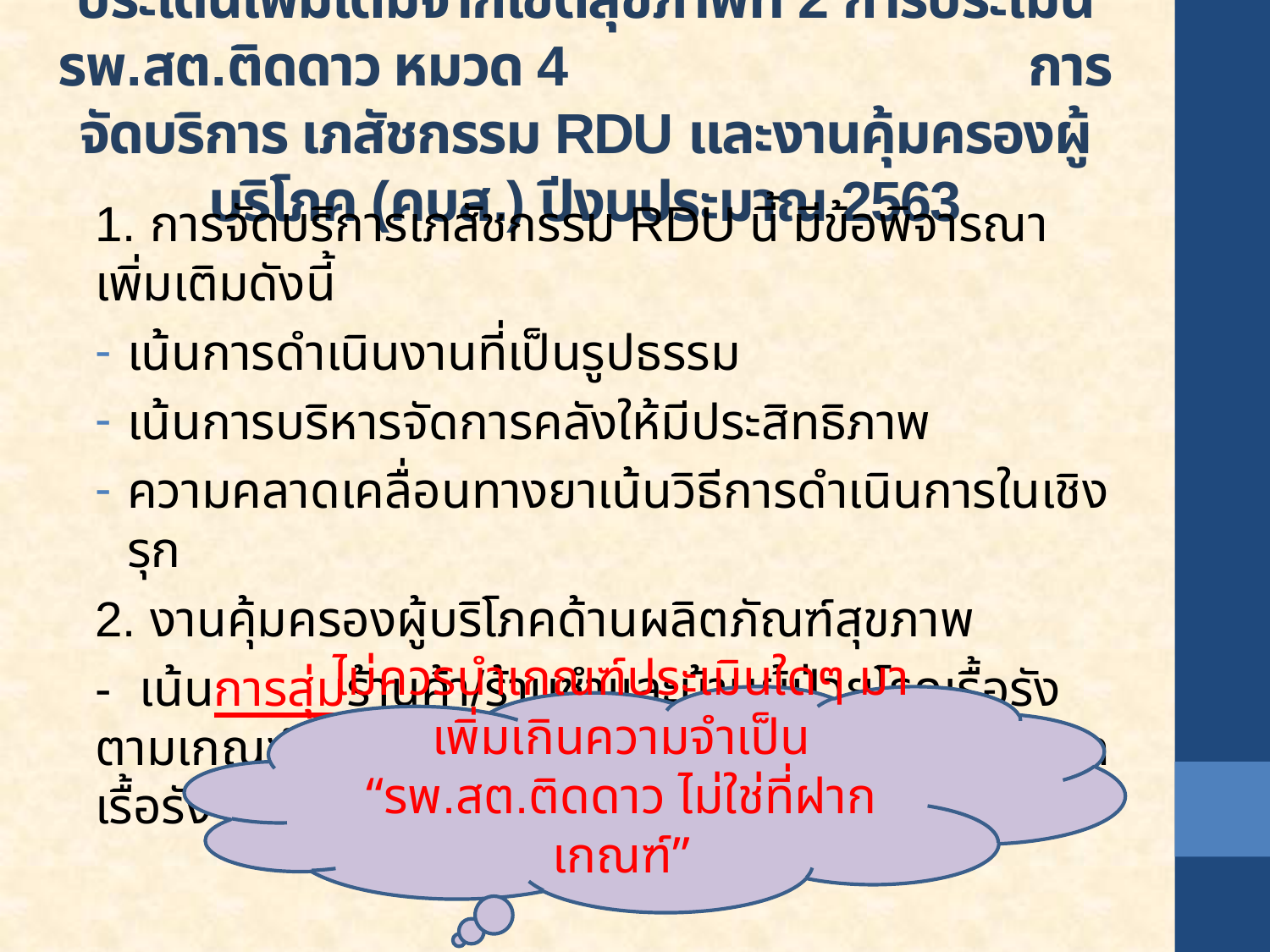

# ประเด็นเพิ่มเติมจากเขตสุขภาพที่ 2 การประเมิน รพ.สต.ติดดาว หมวด 4                                 การจัดบริการ เภสัชกรรม RDU และงานคุ้มครองผู้บริโภค (คบส.) ปีงบประมาณ 2563
1. การจัดบริการเภสัชกรรม RDU นี้ มีข้อพิจารณาเพิ่มเติมดังนี้
เน้นการดำเนินงานที่เป็นรูปธรรม
เน้นการบริหารจัดการคลังให้มีประสิทธิภาพ
ความคลาดเคลื่อนทางยาเน้นวิธีการดำเนินการในเชิงรุก
2. งานคุ้มครองผู้บริโภคด้านผลิตภัณฑ์สุขภาพ
-  เน้นการสุ่มร้านค้า/ร้านชำและบ้านผู้ป่วยโรคเรื้อรังตามเกณฑ์ (สุ่มร้านค้า/ร้านชำ 1 ร้านและบ้านผู้ป่วยโรคเรื้อรัง 1 หลัง)

ไม่ควรนำเกณฑ์ประเมินใดๆ มาเพิ่มเกินความจำเป็น “รพ.สต.ติดดาว ไม่ใช่ที่ฝากเกณฑ์”